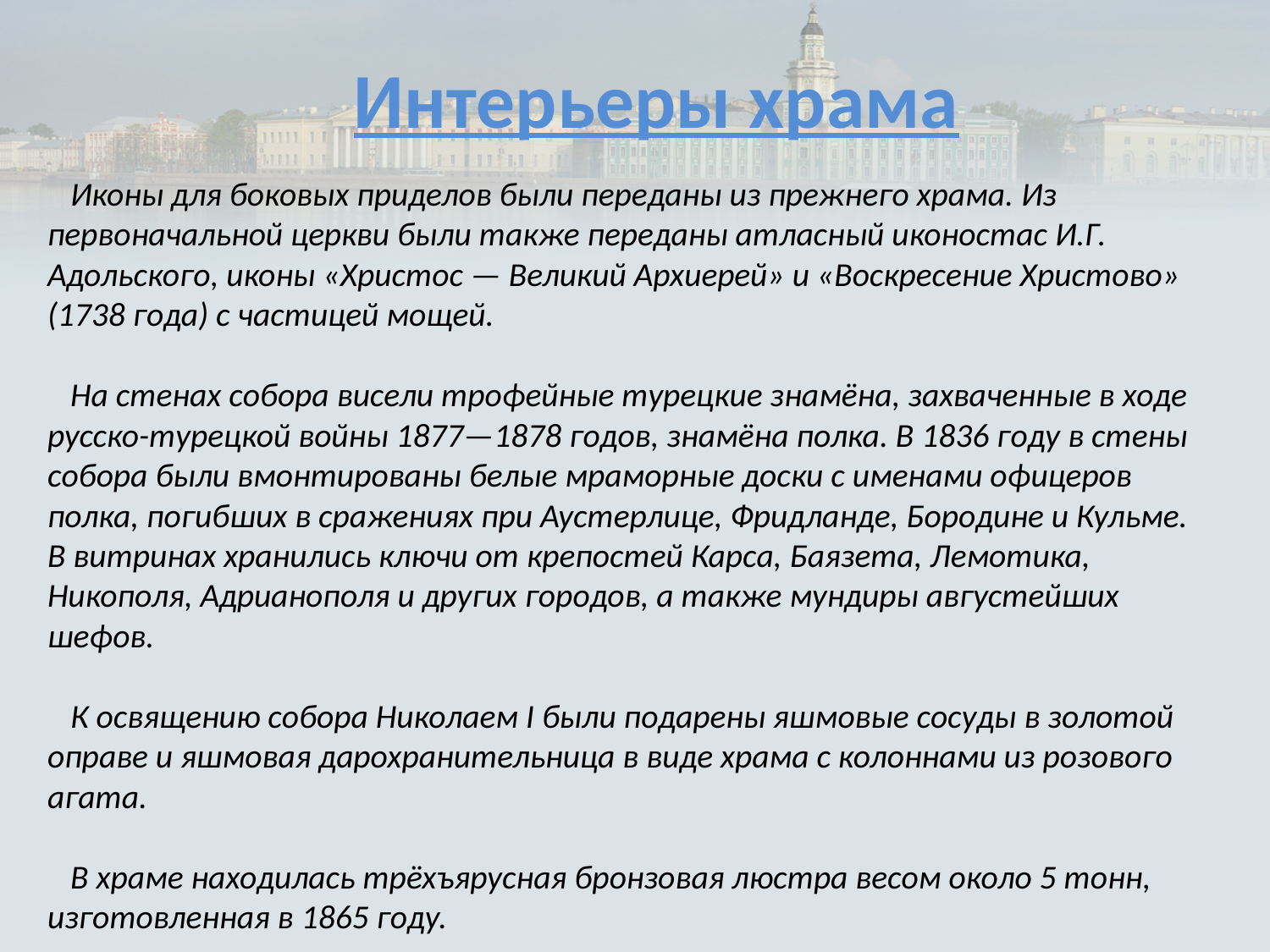

# Интерьеры храма
   Иконы для боковых приделов были переданы из прежнего храма. Из первоначальной церкви были также переданы атласный иконостас И.Г. Адольского, иконы «Христос — Великий Архиерей» и «Воскресение Христово» (1738 года) с частицей мощей.

   На стенах собора висели трофейные турецкие знамёна, захваченные в ходе русско-турецкой войны 1877—1878 годов, знамёна полка. В 1836 году в стены собора были вмонтированы белые мраморные доски с именами офицеров полка, погибших в сражениях при Аустерлице, Фридланде, Бородине и Кульме. В витринах хранились ключи от крепостей Карса, Баязета, Лемотика, Никополя, Адрианополя и других городов, а также мундиры августейших шефов.

   К освящению собора Николаем I были подарены яшмовые сосуды в золотой оправе и яшмовая дарохранительница в виде храма с колоннами из розового агата.

   В храме находилась трёхъярусная бронзовая люстра весом около 5 тонн, изготовленная в 1865 году.